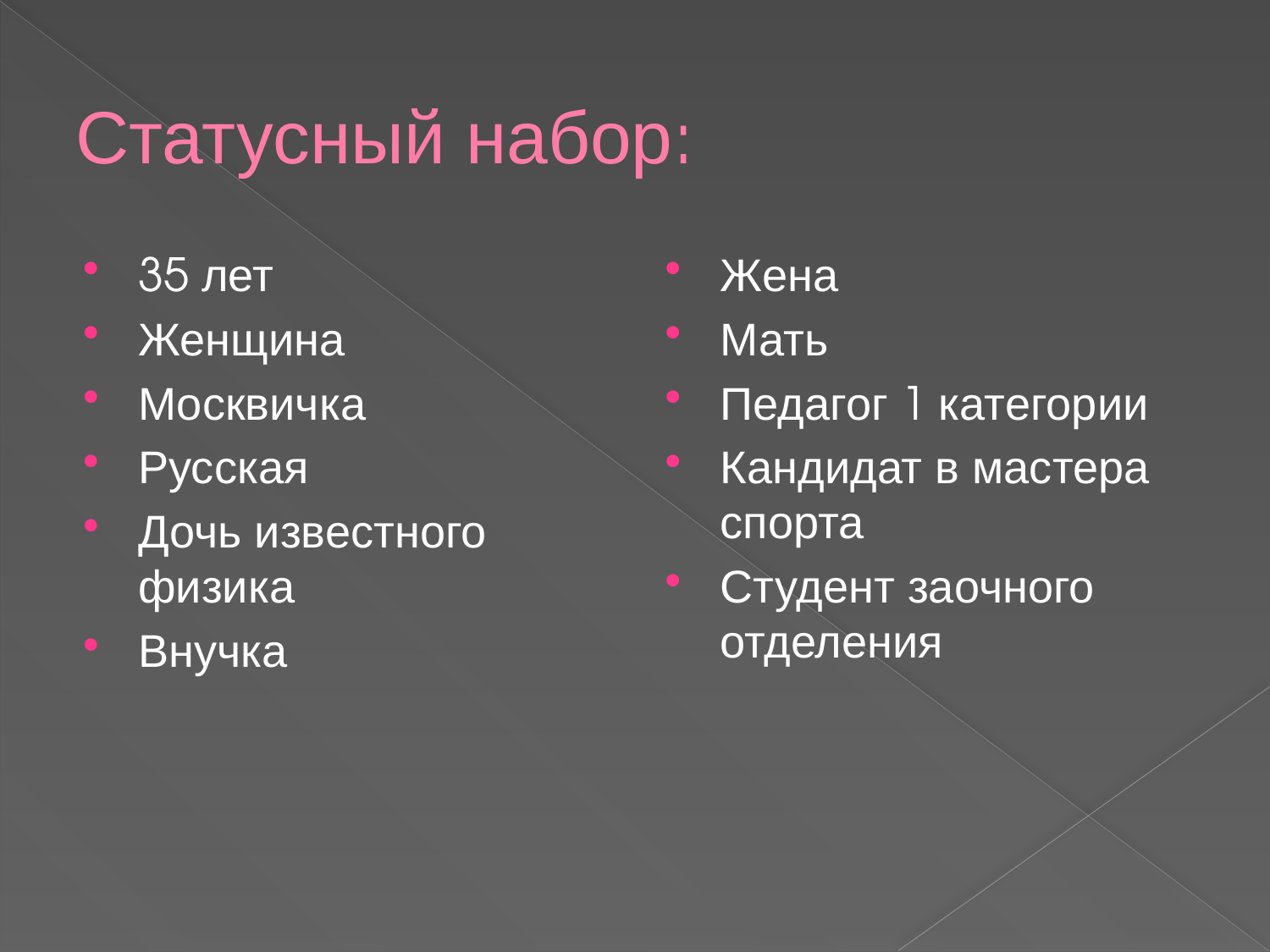

# Статусный набор:
35 лет
Женщина
Москвичка
Русская
Дочь известного физика
Внучка

Жена
Мать
Педагог 1 категории
Кандидат в мастера спорта
Студент заочного отделения